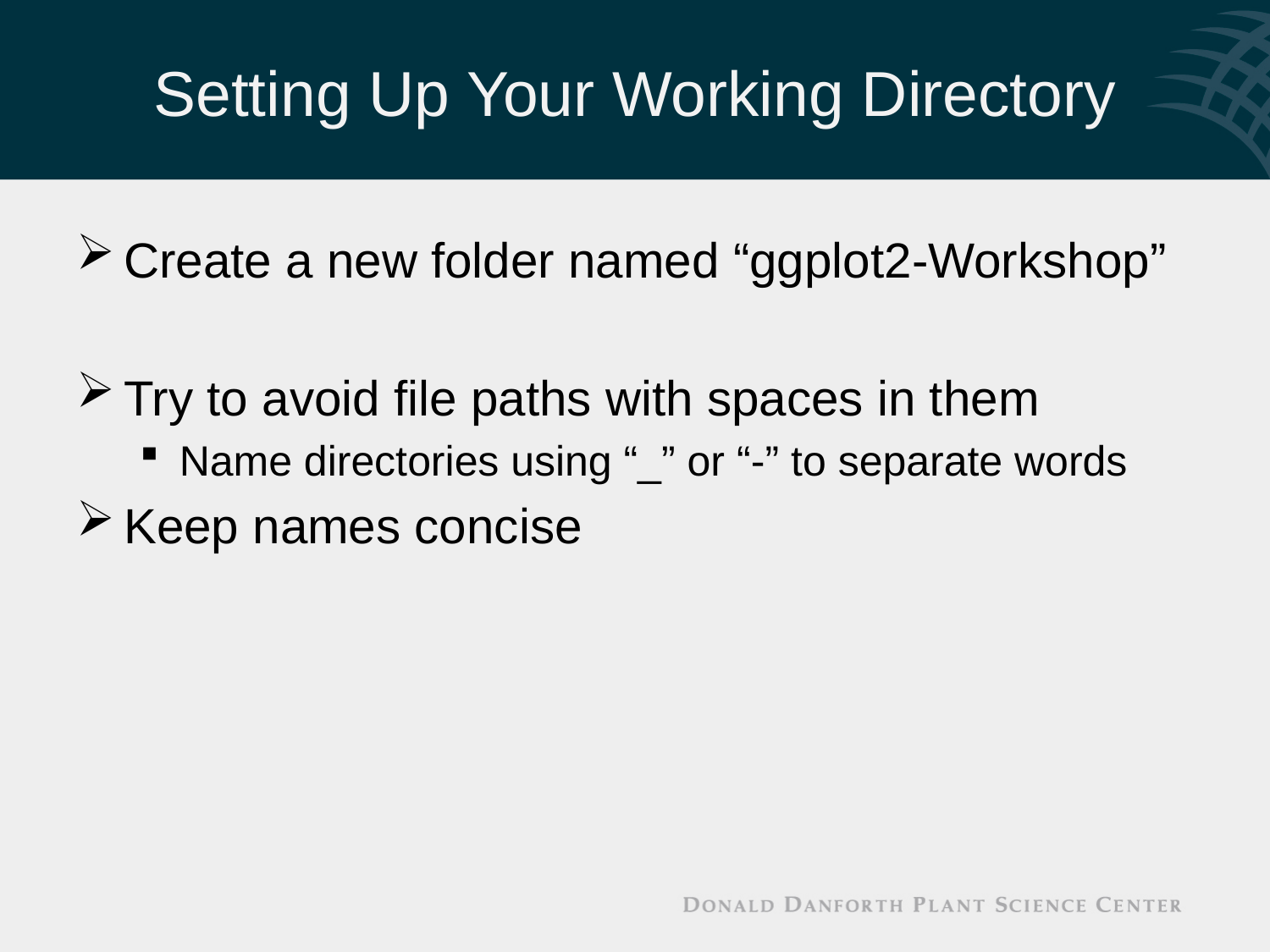

# Setting Up Your Working Directory
Create a new folder named “ggplot2-Workshop”

Try to avoid file paths with spaces in them
Name directories using “_” or “-” to separate words
Keep names concise